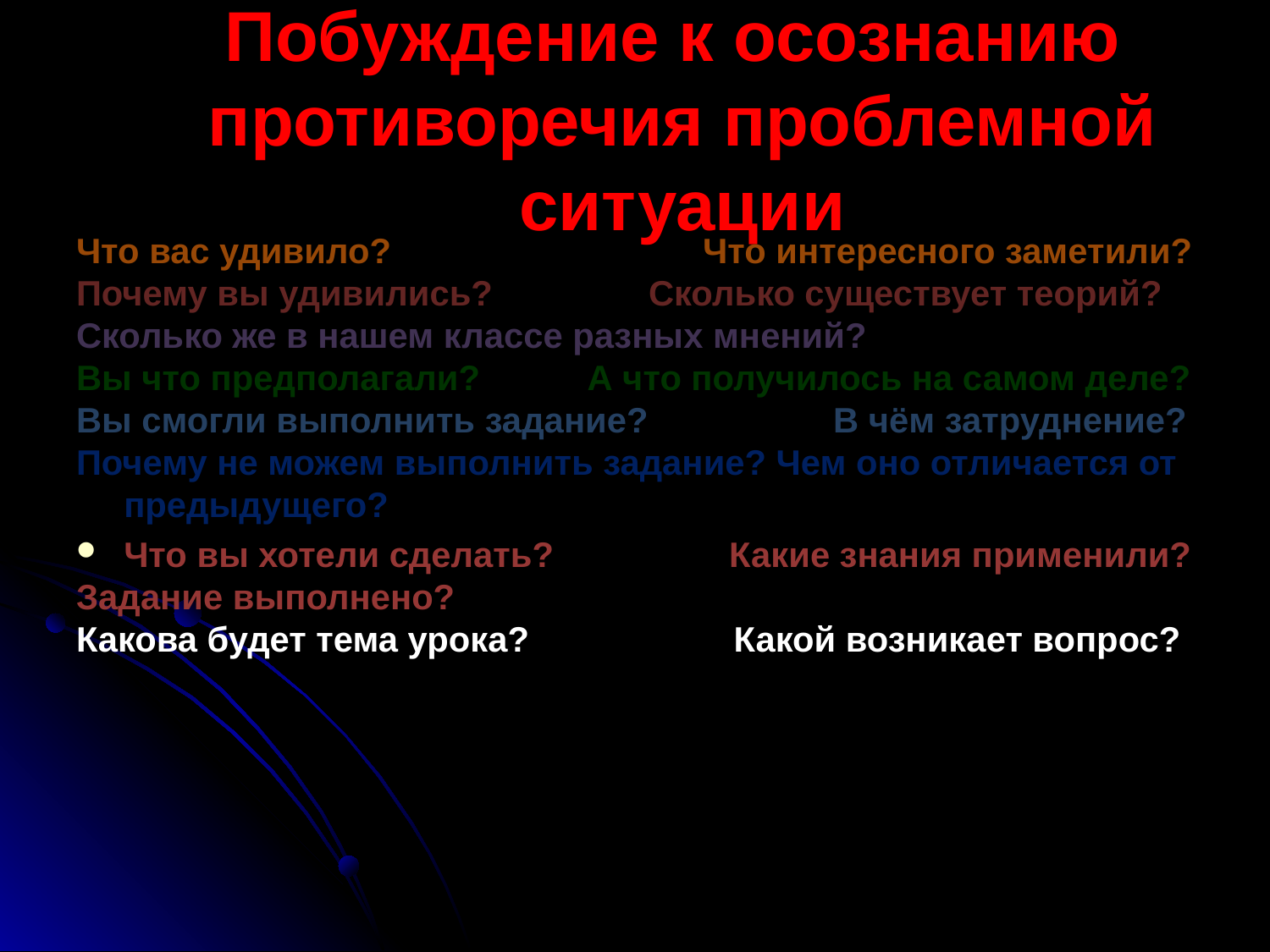

Что вас удивило?                                Что интересного заметили?
Почему вы удивились?                Сколько существует теорий?
Сколько же в нашем классе разных мнений?
Вы что предполагали?           А что получилось на самом деле?
Вы смогли выполнить задание?                   В чём затруднение?
Почему не можем выполнить задание? Чем оно отличается от предыдущего?
Что вы хотели сделать?                  Какие знания применили?
Задание выполнено?
Какова будет тема урока?                     Какой возникает вопрос?

Побуждение к осознанию
противоречия проблемной ситуации